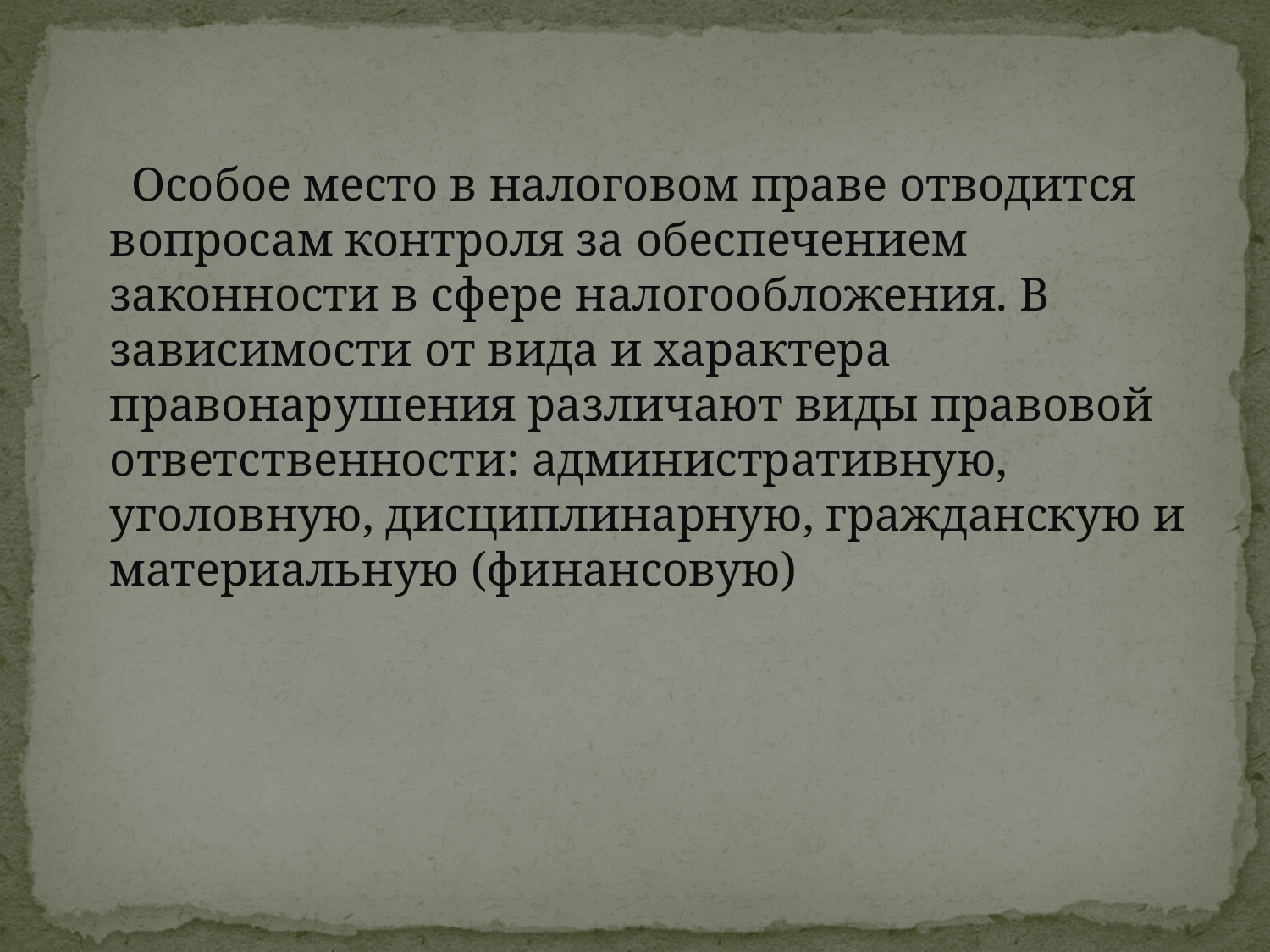

Особое место в налоговом праве отводится вопросам контроля за обеспечением законности в сфере налогообложения. В зависимости от вида и характера правонарушения различают виды правовой ответственности: административную, уголовную, дисциплинарную, гражданскую и материальную (финансовую)